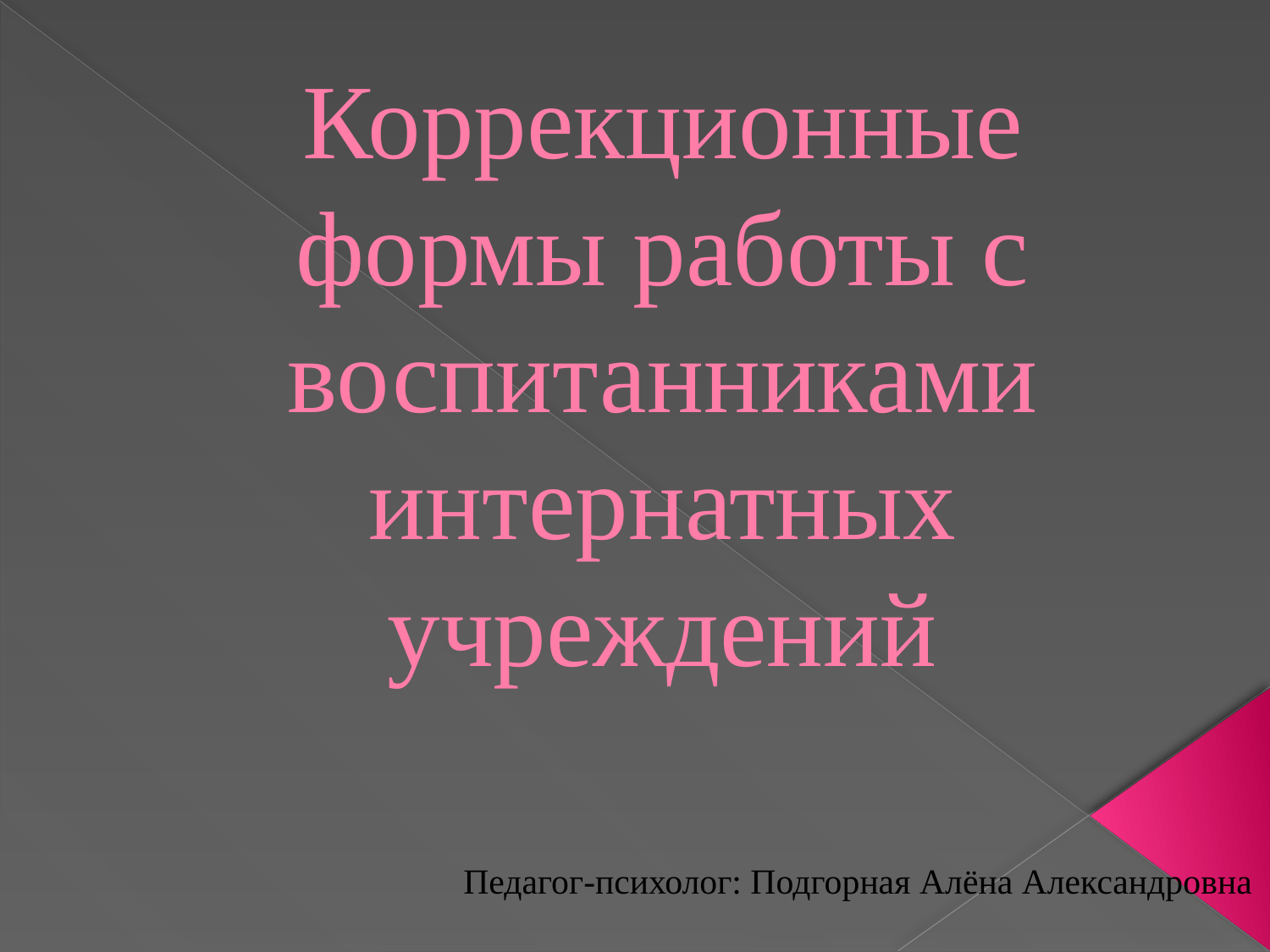

# Коррекционные формы работы с воспитанниками интернатных учреждений
Педагог-психолог: Подгорная Алёна Александровна